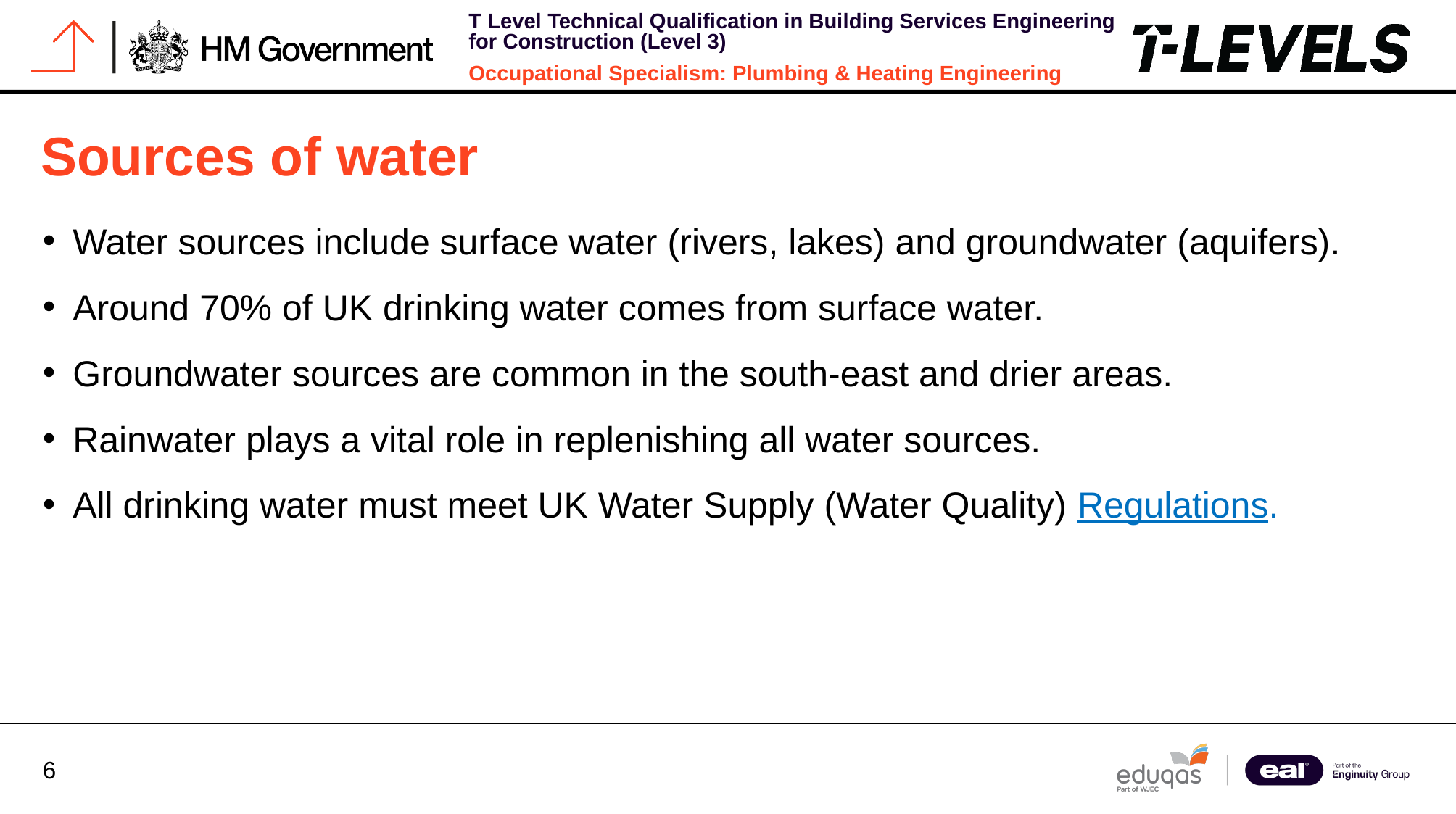

# Sources of water
Water sources include surface water (rivers, lakes) and groundwater (aquifers).
Around 70% of UK drinking water comes from surface water.
Groundwater sources are common in the south-east and drier areas.
Rainwater plays a vital role in replenishing all water sources.
All drinking water must meet UK Water Supply (Water Quality) Regulations.